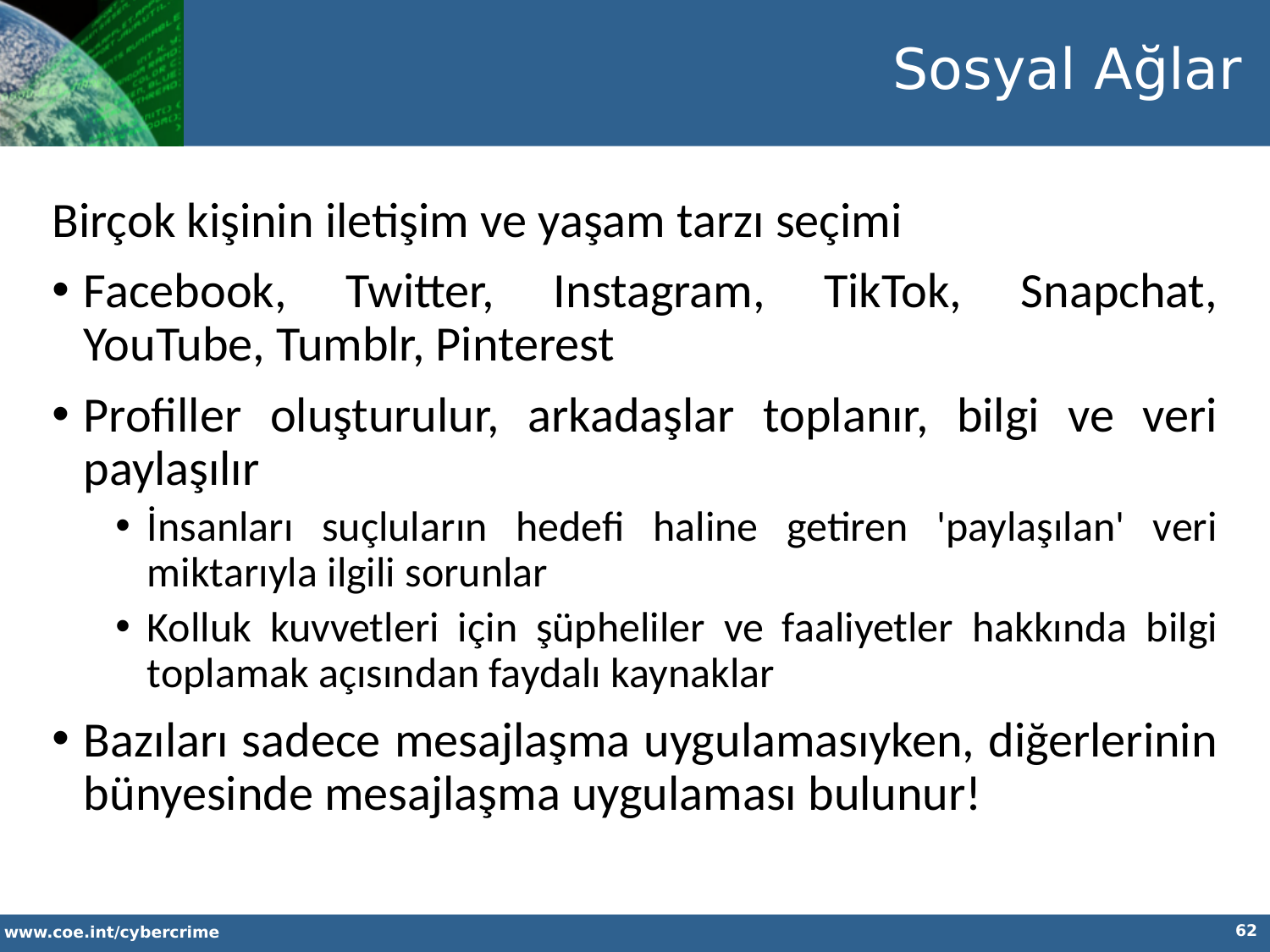

Sosyal Ağlar
Birçok kişinin iletişim ve yaşam tarzı seçimi
Facebook, Twitter, Instagram, TikTok, Snapchat, YouTube, Tumblr, Pinterest
Profiller oluşturulur, arkadaşlar toplanır, bilgi ve veri paylaşılır
İnsanları suçluların hedefi haline getiren 'paylaşılan' veri miktarıyla ilgili sorunlar
Kolluk kuvvetleri için şüpheliler ve faaliyetler hakkında bilgi toplamak açısından faydalı kaynaklar
Bazıları sadece mesajlaşma uygulamasıyken, diğerlerinin bünyesinde mesajlaşma uygulaması bulunur!